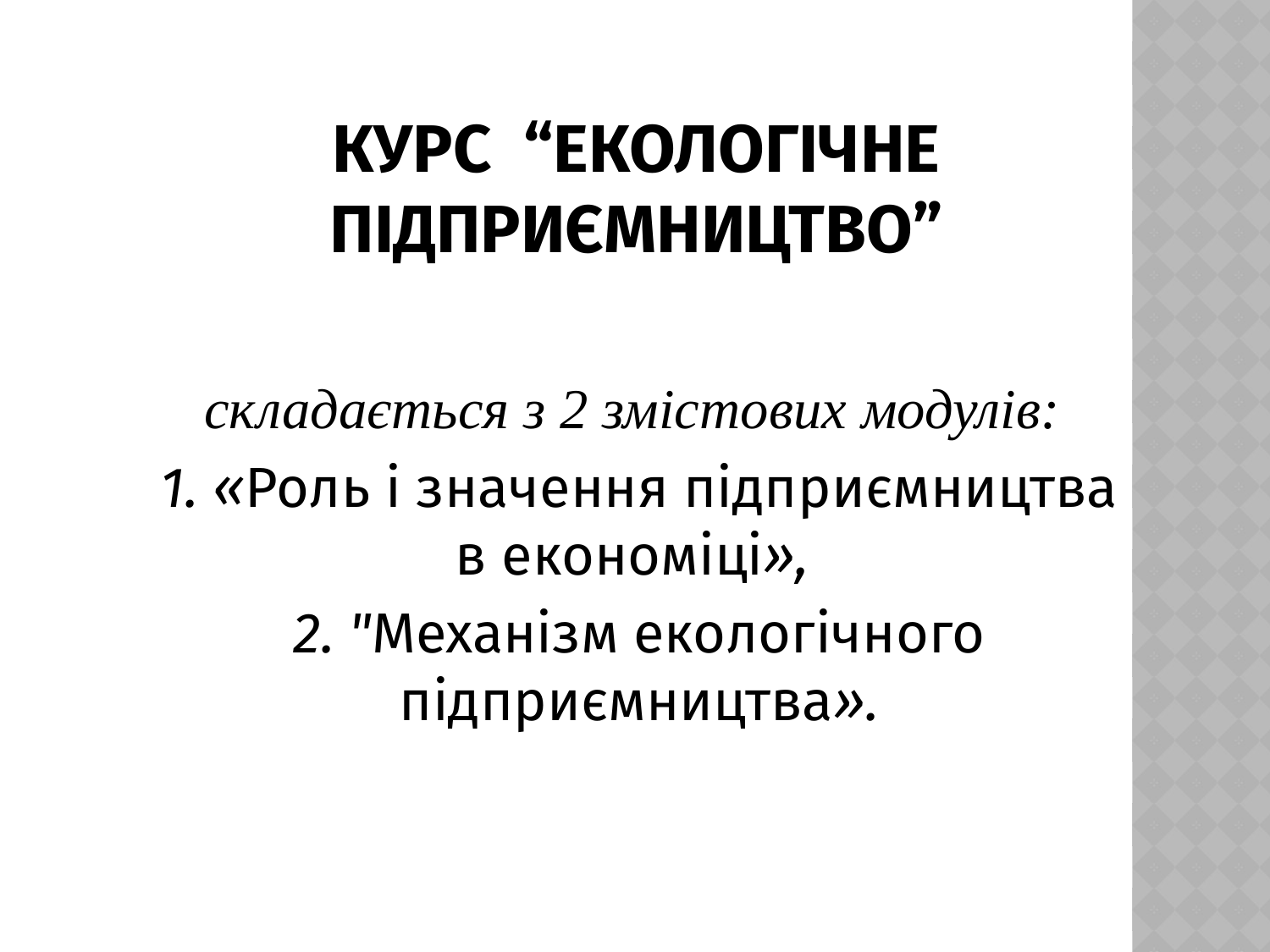

# Курс  “екологічне підприємництво”
складається з 2 змістових модулів:
1. «Роль і значення підприємництва в економіці»,
2. "Механізм екологічного підприємництва».